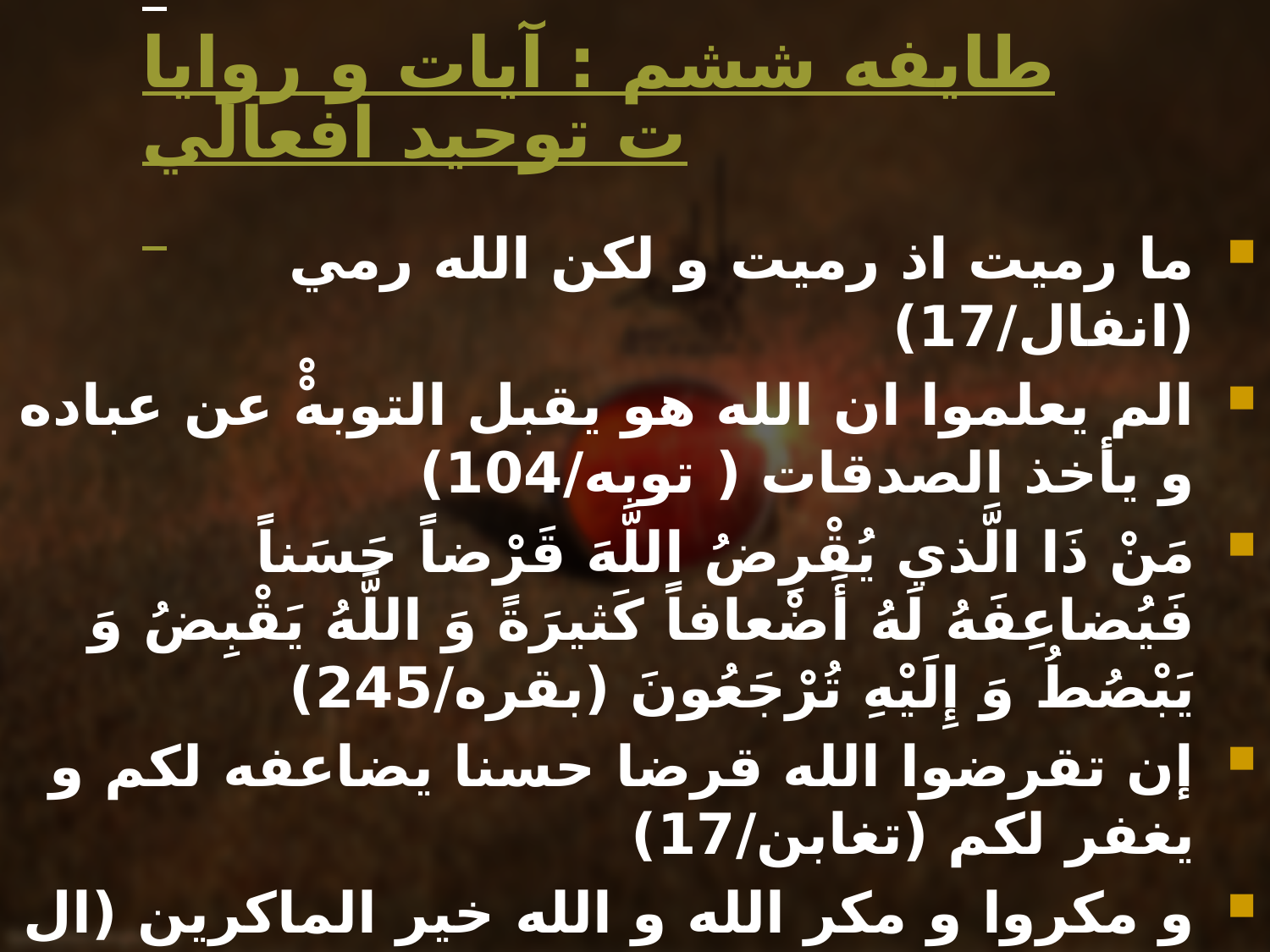

# طايفه ششم : آيات و روايات توحيد افعالي
ما رميت اذ رميت و لکن الله رمي (انفال/17)
الم يعلموا ان الله هو يقبل التوبهْْ عن عباده و يأخذ الصدقات ( توبه/104)
مَنْ ذَا الَّذي يُقْرِضُ اللَّهَ قَرْضاً حَسَناً فَيُضاعِفَهُ لَهُ أَضْعافاً كَثيرَةً وَ اللَّهُ يَقْبِضُ وَ يَبْصُطُ وَ إِلَيْهِ تُرْجَعُونَ (بقره/245)
إن تقرضوا الله قرضا حسنا يضاعفه لکم و يغفر لکم (تغابن/17)
و مکروا و مکر الله و الله خير الماکرين (ال عمران/54)
وَ ما تَشاؤُنَ إِلاَّ أَنْ يَشاءَ اللَّهُ إِنَّ اللَّهَ كانَ عَليماً حَكيماً (انسان/30)